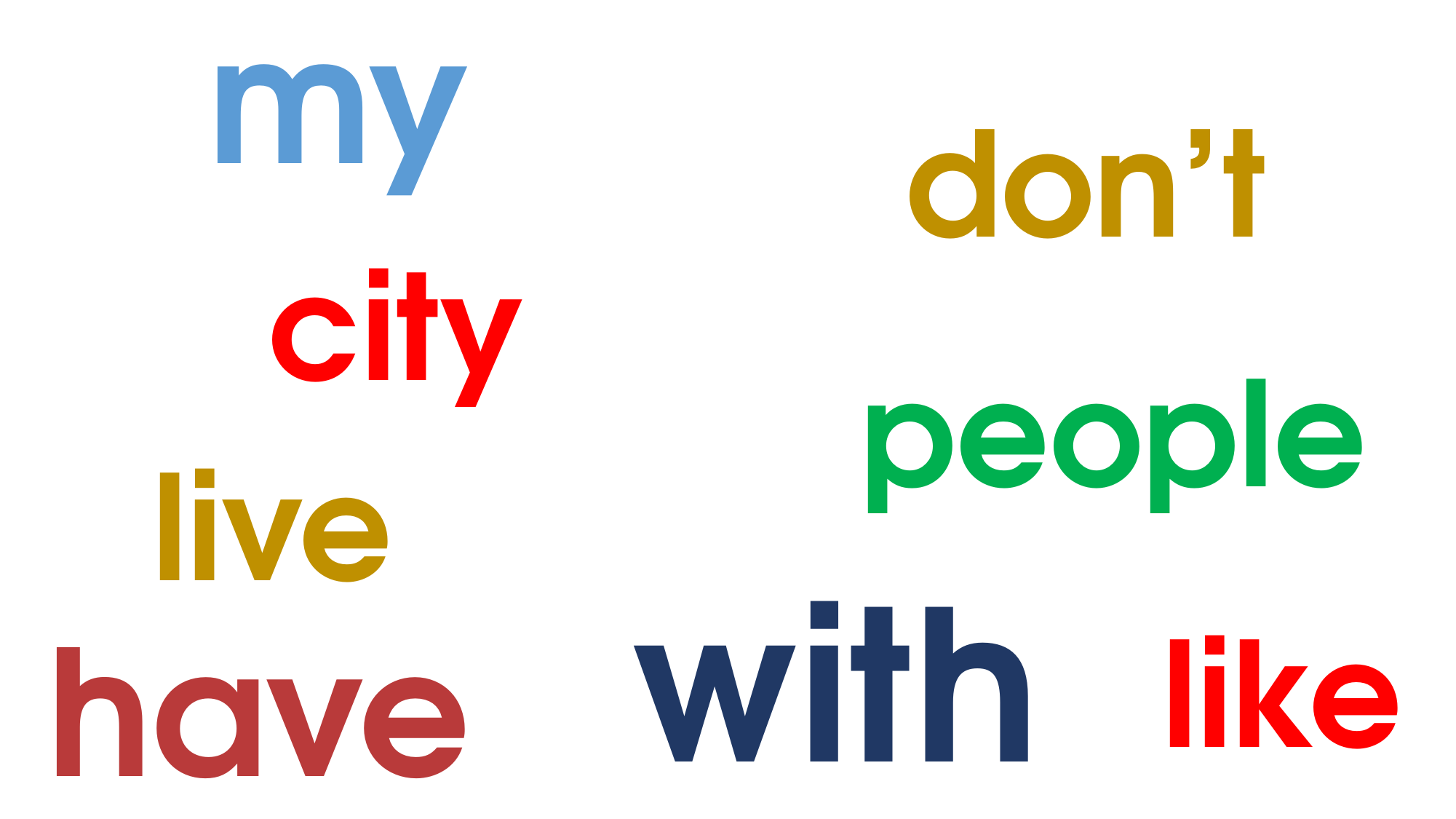

my
don’t
city
people
live
with
have
like